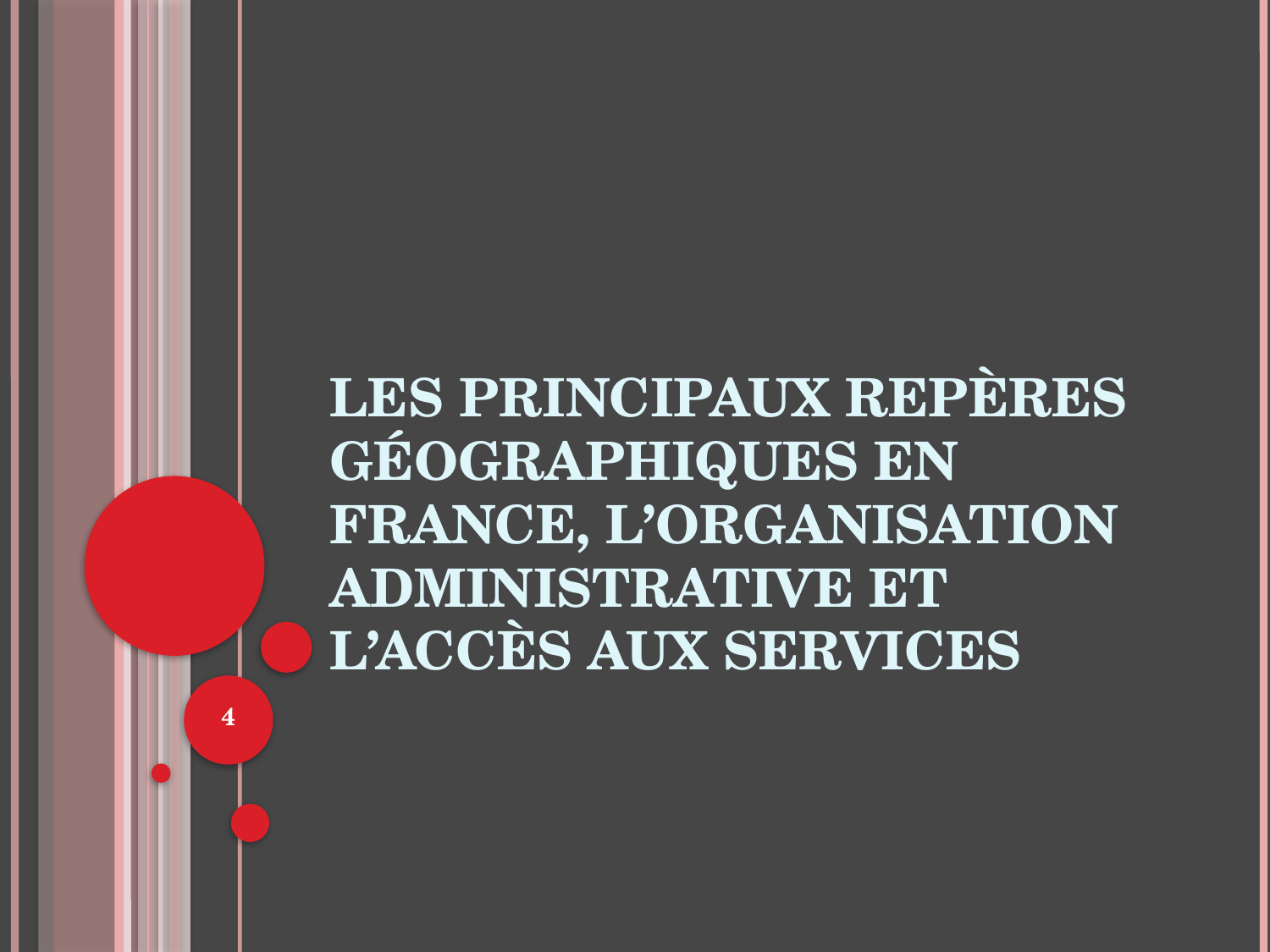

# Les principaux repères géographiques en France, l’organisation administrative et l’accès aux services
4